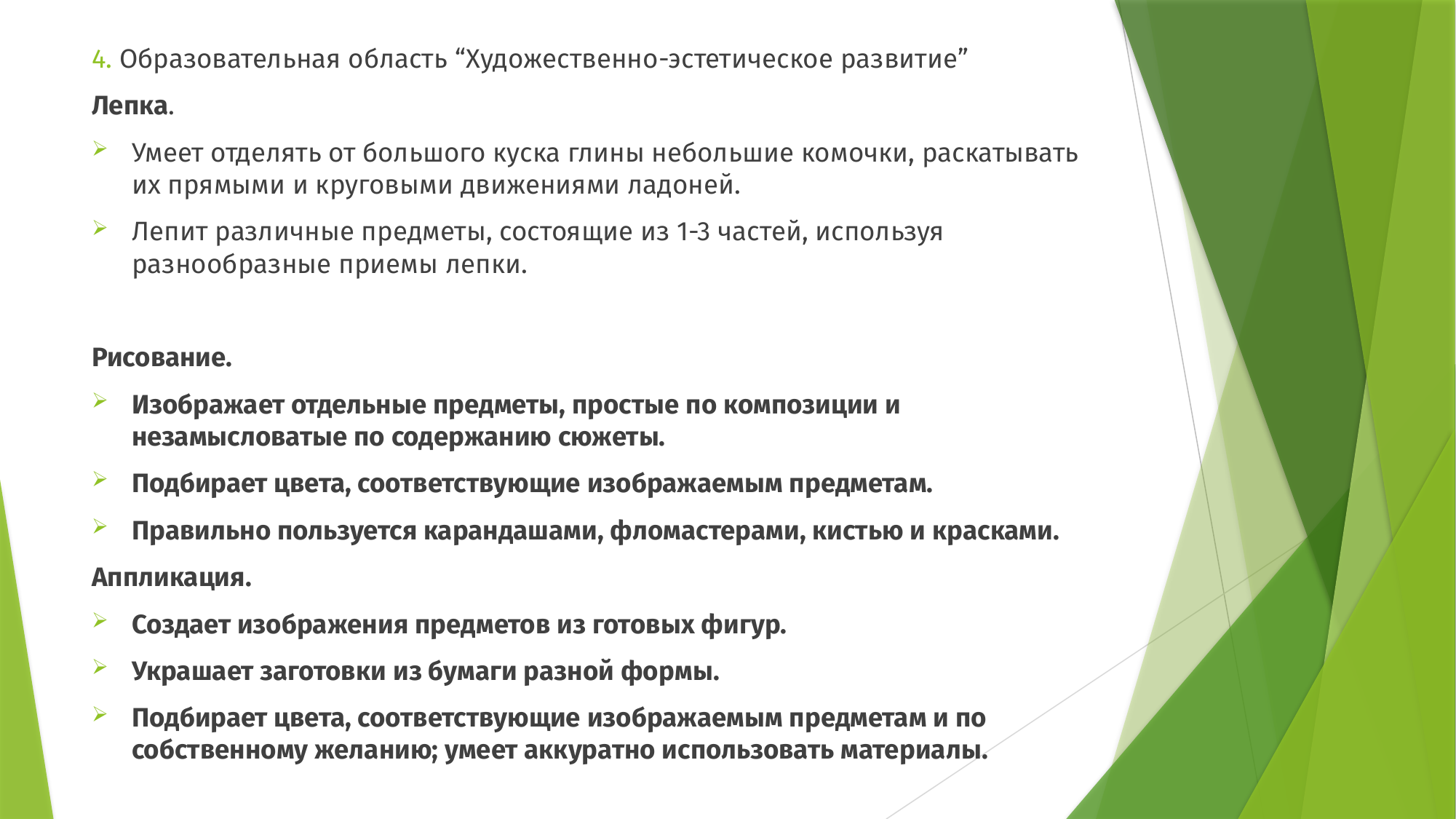

4. Образовательная область “Художественно-эстетическое развитие”
Лепка.
	Умеет отделять от большого куска глины небольшие комочки, раскатывать их прямыми и круговыми движениями ладоней.
	Лепит различные предметы, состоящие из 1-3 частей, используя разнообразные приемы лепки.

Рисование.
	Изображает отдельные предметы, простые по композиции и незамысловатые по содержанию сюжеты.
	Подбирает цвета, соответствующие изображаемым предметам.
	Правильно пользуется карандашами, фломастерами, кистью и красками.
Аппликация.
Создает изображения предметов из готовых фигур.
	Украшает заготовки из бумаги разной формы.
	Подбирает цвета, соответствующие изображаемым предметам и по собственному желанию; умеет аккуратно использовать материалы.